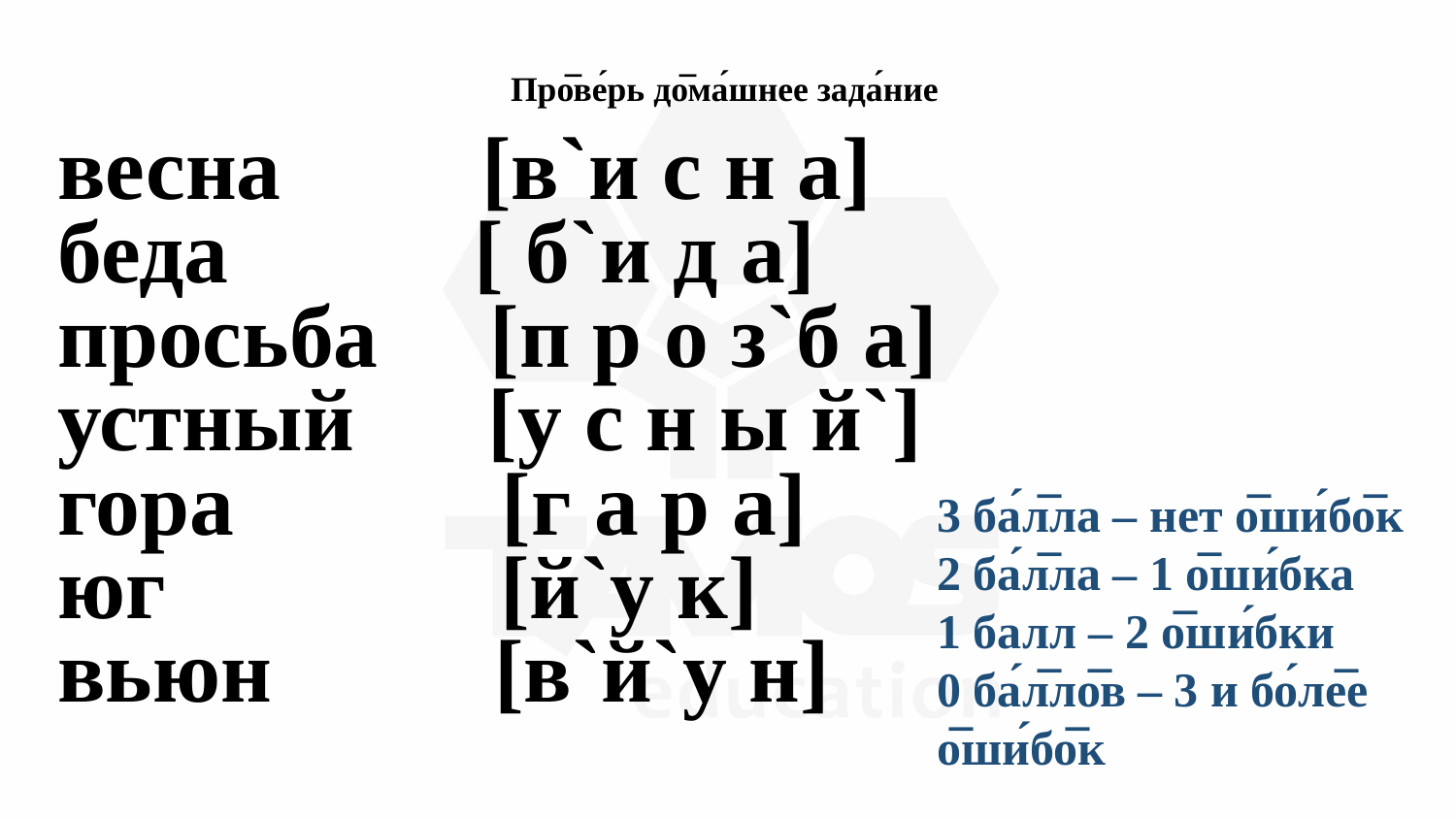

# Про̅ве́рь до̅ма́шнее зада́ние
весна         [в`и с н а]
беда           [ б`и д а]
просьба     [п р о з`б а]
устный      [у с н ы й`]
гора            [г а р а]
юг               [й`у к]
вьюн          [в`й`у н]

3 ба́л̅ла – нет о̅ши́бо̅к
2 ба́л̅ла – 1 о̅ши́бка
1 балл – 2 о̅ши́бки
0 ба́л̅ло̅в – 3 и бо́ле̅е о̅ши́бо̅к